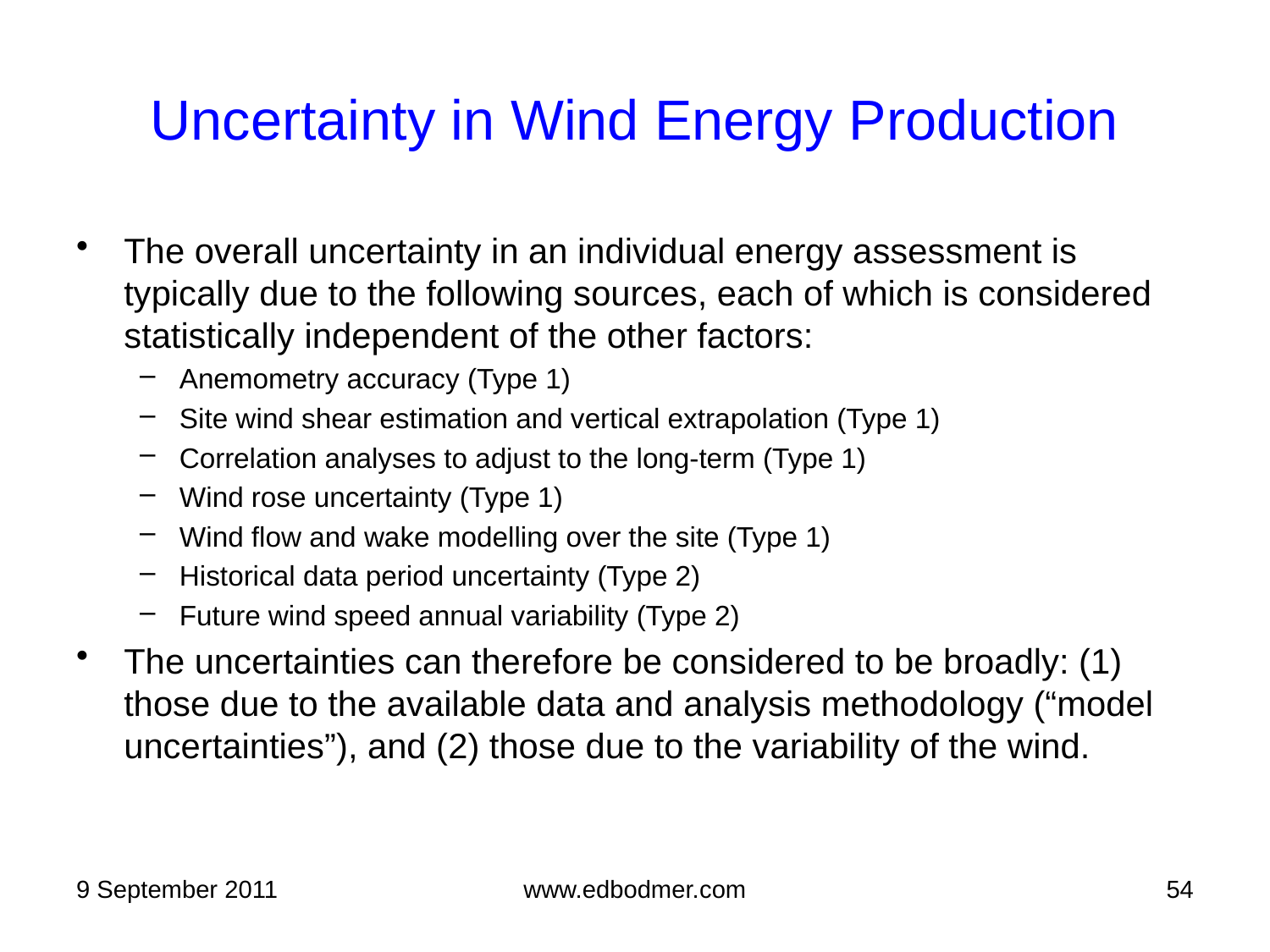

# Uncertainty in Wind Energy Production
The overall uncertainty in an individual energy assessment is typically due to the following sources, each of which is considered statistically independent of the other factors:
Anemometry accuracy (Type 1)
Site wind shear estimation and vertical extrapolation (Type 1)
Correlation analyses to adjust to the long-term (Type 1)
Wind rose uncertainty (Type 1)
Wind flow and wake modelling over the site (Type 1)
Historical data period uncertainty (Type 2)
Future wind speed annual variability (Type 2)
The uncertainties can therefore be considered to be broadly: (1) those due to the available data and analysis methodology (“model uncertainties”), and (2) those due to the variability of the wind.
9 September 2011
www.edbodmer.com
54